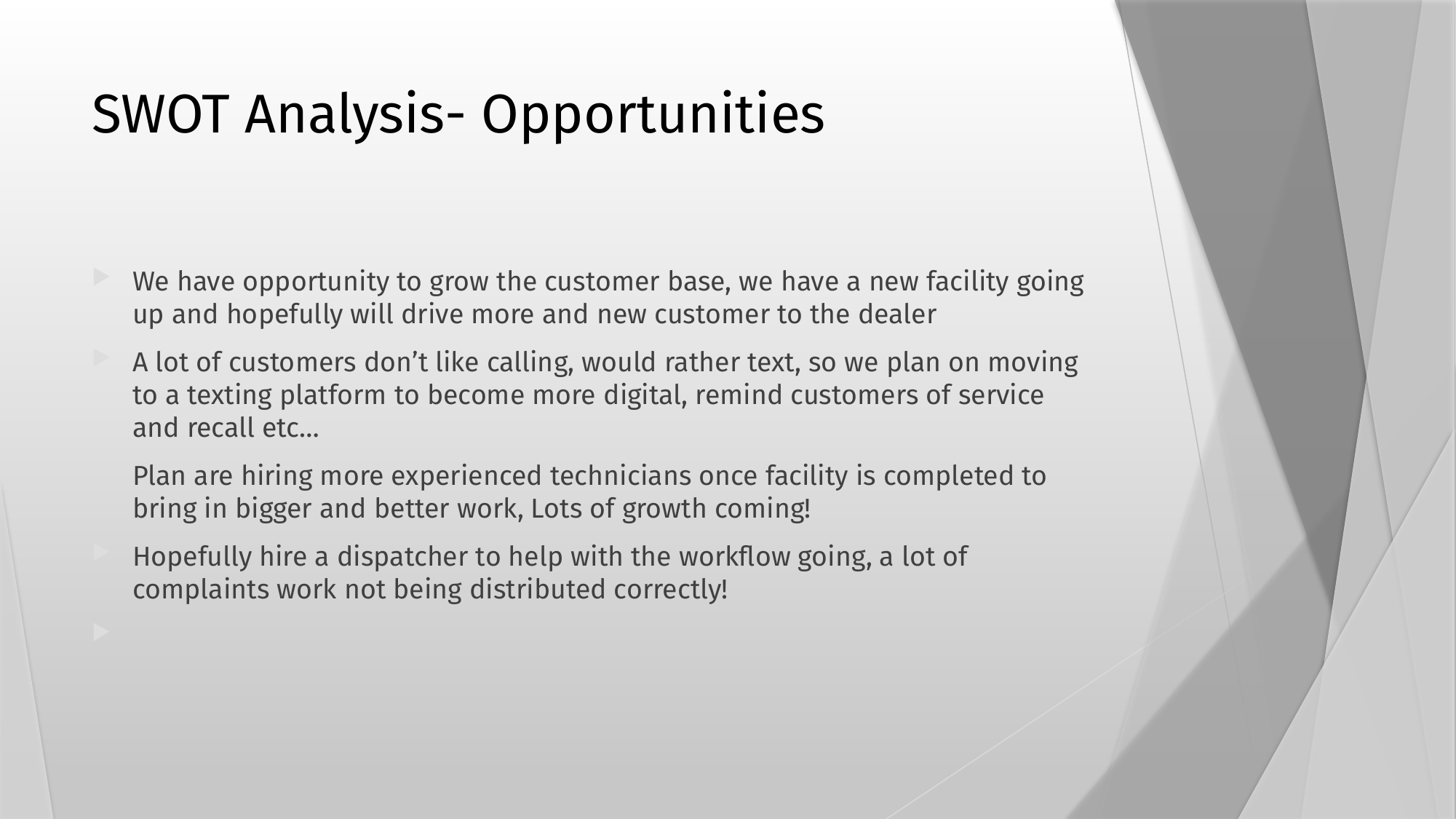

# SWOT Analysis- Opportunities
We have opportunity to grow the customer base, we have a new facility going up and hopefully will drive more and new customer to the dealer
A lot of customers don’t like calling, would rather text, so we plan on moving to a texting platform to become more digital, remind customers of service and recall etc…
Plan are hiring more experienced technicians once facility is completed to bring in bigger and better work, Lots of growth coming!
Hopefully hire a dispatcher to help with the workflow going, a lot of complaints work not being distributed correctly!